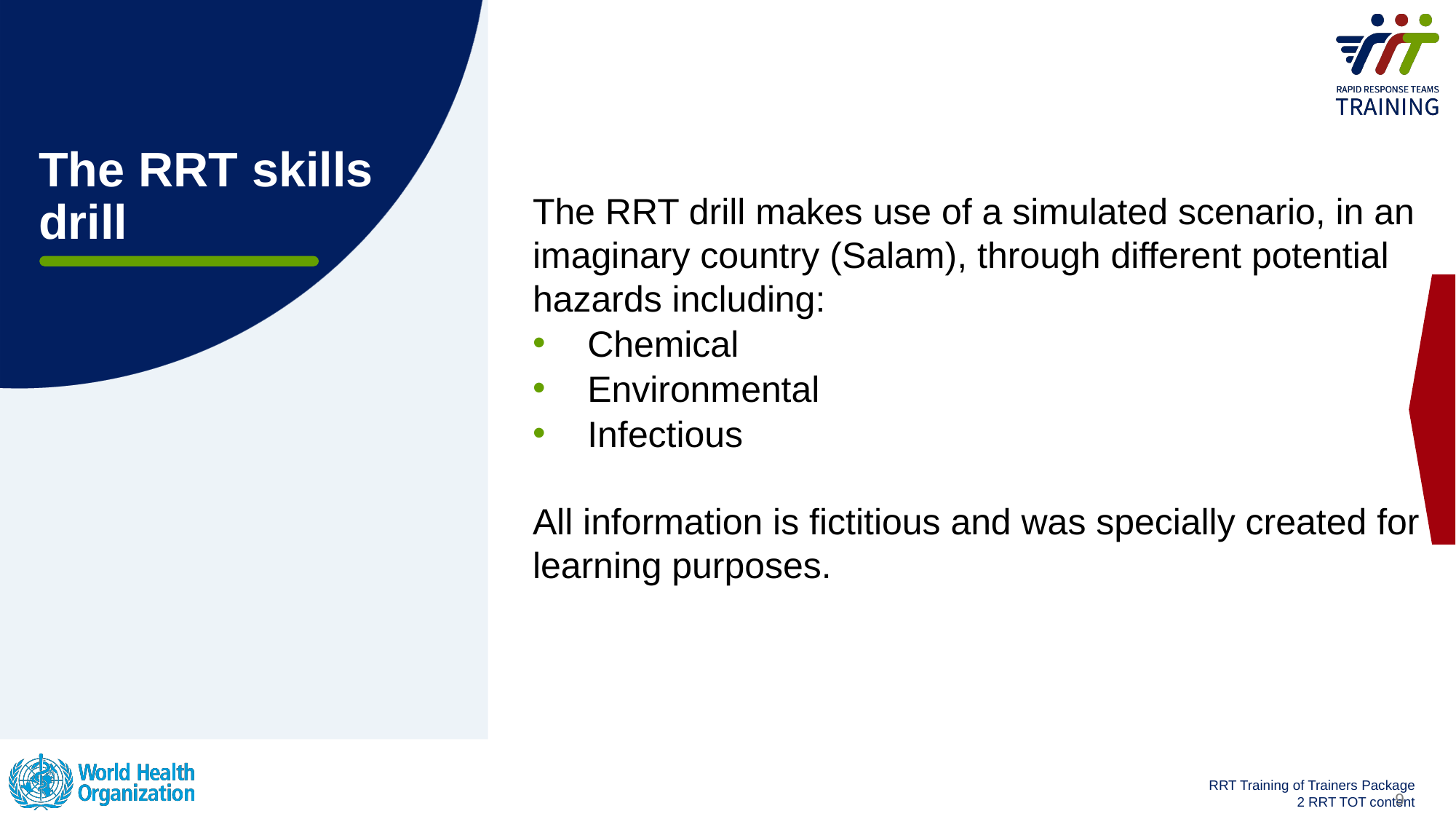

The RRT skills
drill
The RRT drill makes use of a simulated scenario, in an imaginary country (Salam), through different potential hazards including:
  Chemical
  Environmental
  Infectious

All information is fictitious and was specially created for learning purposes.